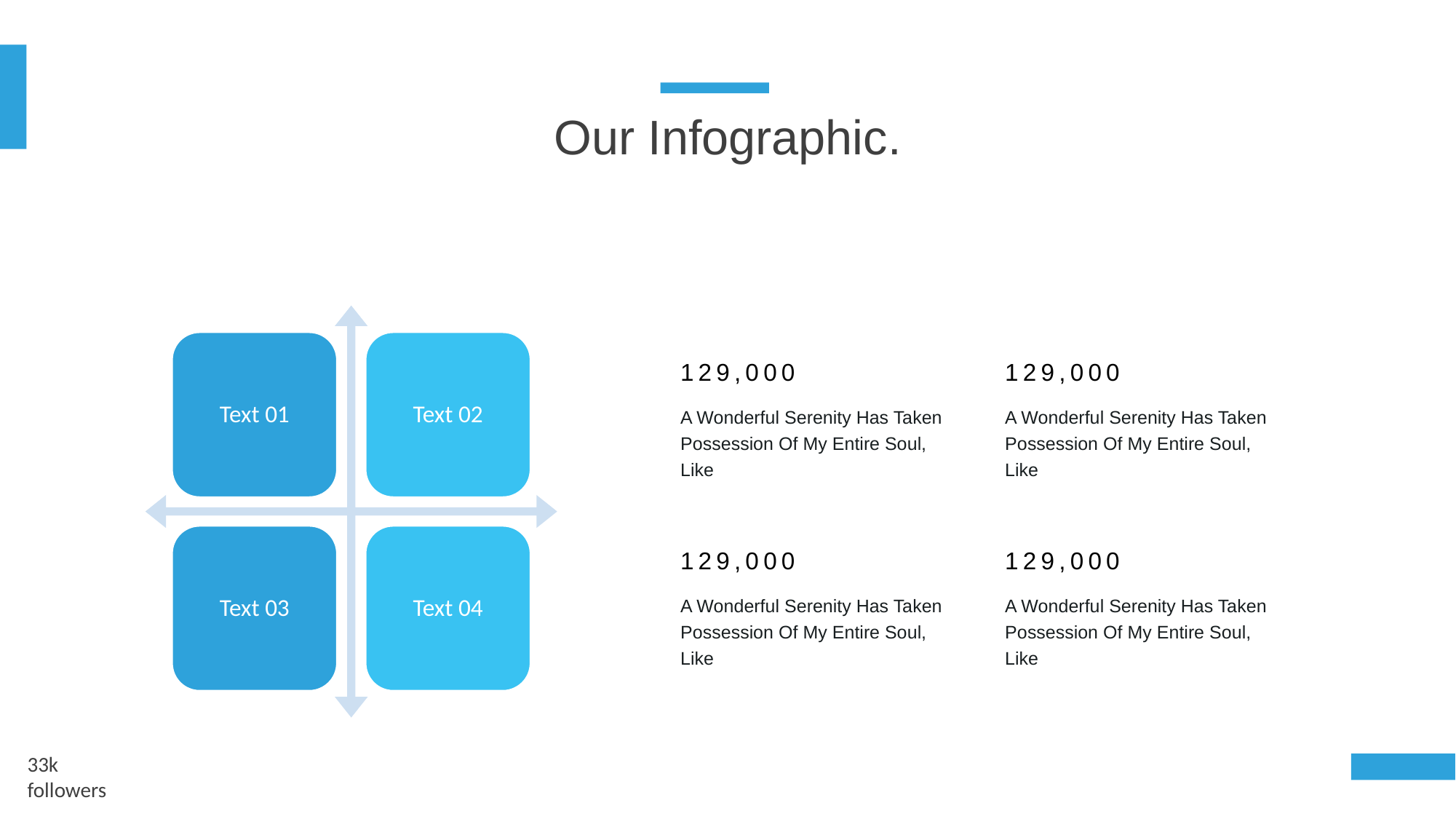

Our Infographic.

Text 01
Text 02
Text 03
Text 04
129,000
129,000
A Wonderful Serenity Has Taken Possession Of My Entire Soul, Like
A Wonderful Serenity Has Taken Possession Of My Entire Soul, Like
129,000
129,000
A Wonderful Serenity Has Taken Possession Of My Entire Soul, Like
A Wonderful Serenity Has Taken Possession Of My Entire Soul, Like

33k
followers